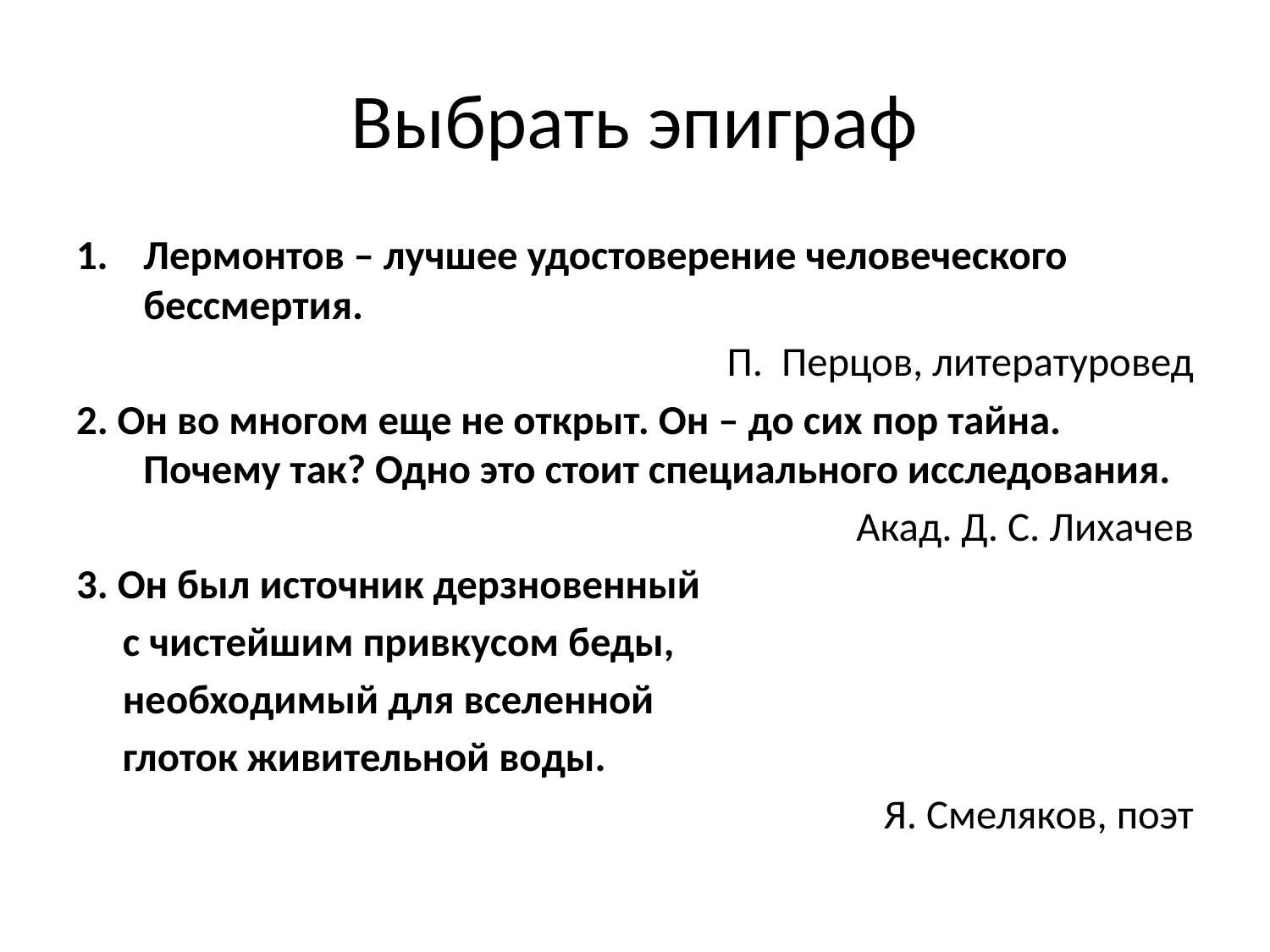

# Выбрать эпиграф
Лермонтов – лучшее удостоверение человеческого бессмертия.
П.  Перцов, литературовед
2. Он во многом еще не открыт. Он – до сих пор тайна. Почему так? Одно это стоит специального исследования.
Акад. Д. С. Лихачев
3. Он был источник дерзновенный
     с чистейшим привкусом беды,
     необходимый для вселенной
     глоток живительной воды.
Я. Смеляков, поэт